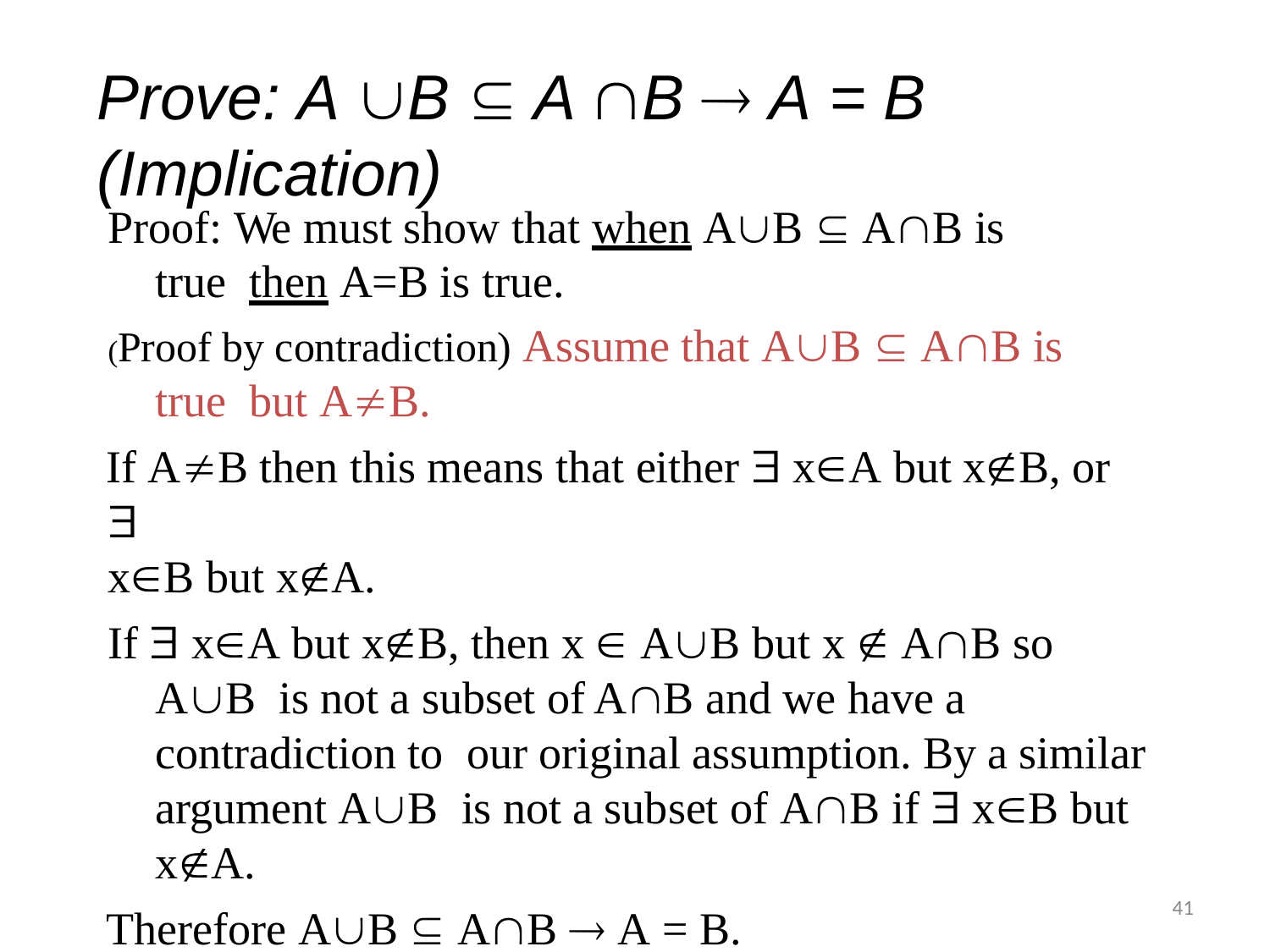

# Prove: A ∪B ⊆ A ∩B → A = B (Implication)
Proof: We must show that when A∪B ⊆ A∩B is true  then A=B is true.
(Proof by contradiction) Assume that A∪B ⊆ A∩B is true  but A≠B.
If A≠B then this means that either ∃ x∈A but x∉B, or ∃
x∈B but x∉A.
If ∃ x∈A but x∉B, then x ∈ A∪B but x ∉ A∩B so A∪B  is not a subset of A∩B and we have a contradiction to  our original assumption. By a similar argument A∪B  is not a subset of A∩B if ∃ x∈B but x∉A.
Therefore A∪B ⊆ A∩B → A = B.
41